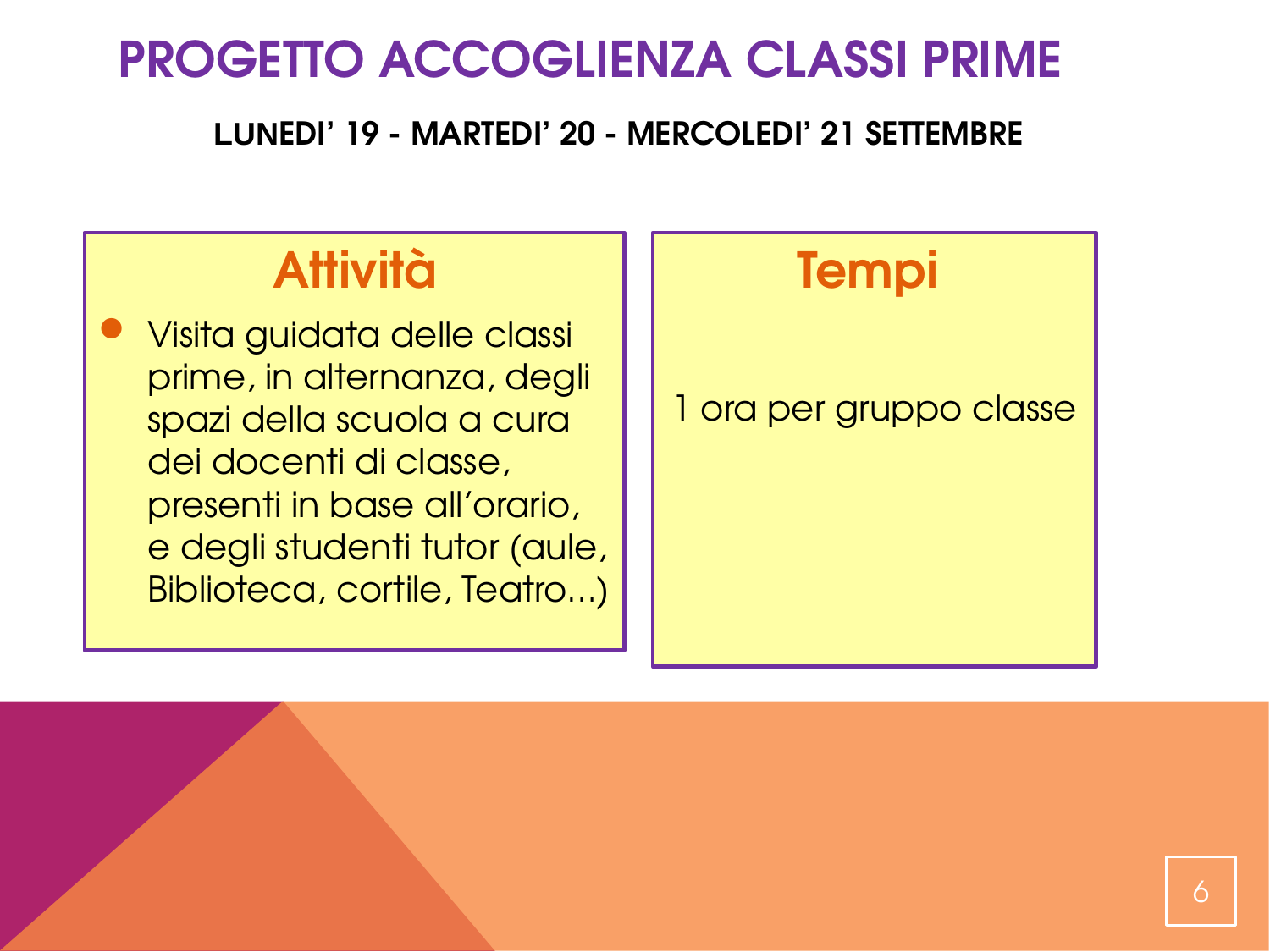

Progetto Accoglienza classi prime
LUNEDI’ 19 - MARTEDI’ 20 - MERCOLEDI’ 21 SETTEMBRE
Attività
Visita guidata delle classi prime, in alternanza, degli spazi della scuola a cura dei docenti di classe, presenti in base all’orario, e degli studenti tutor (aule, Biblioteca, cortile, Teatro…)

Tempi

1 ora per gruppo classe

6